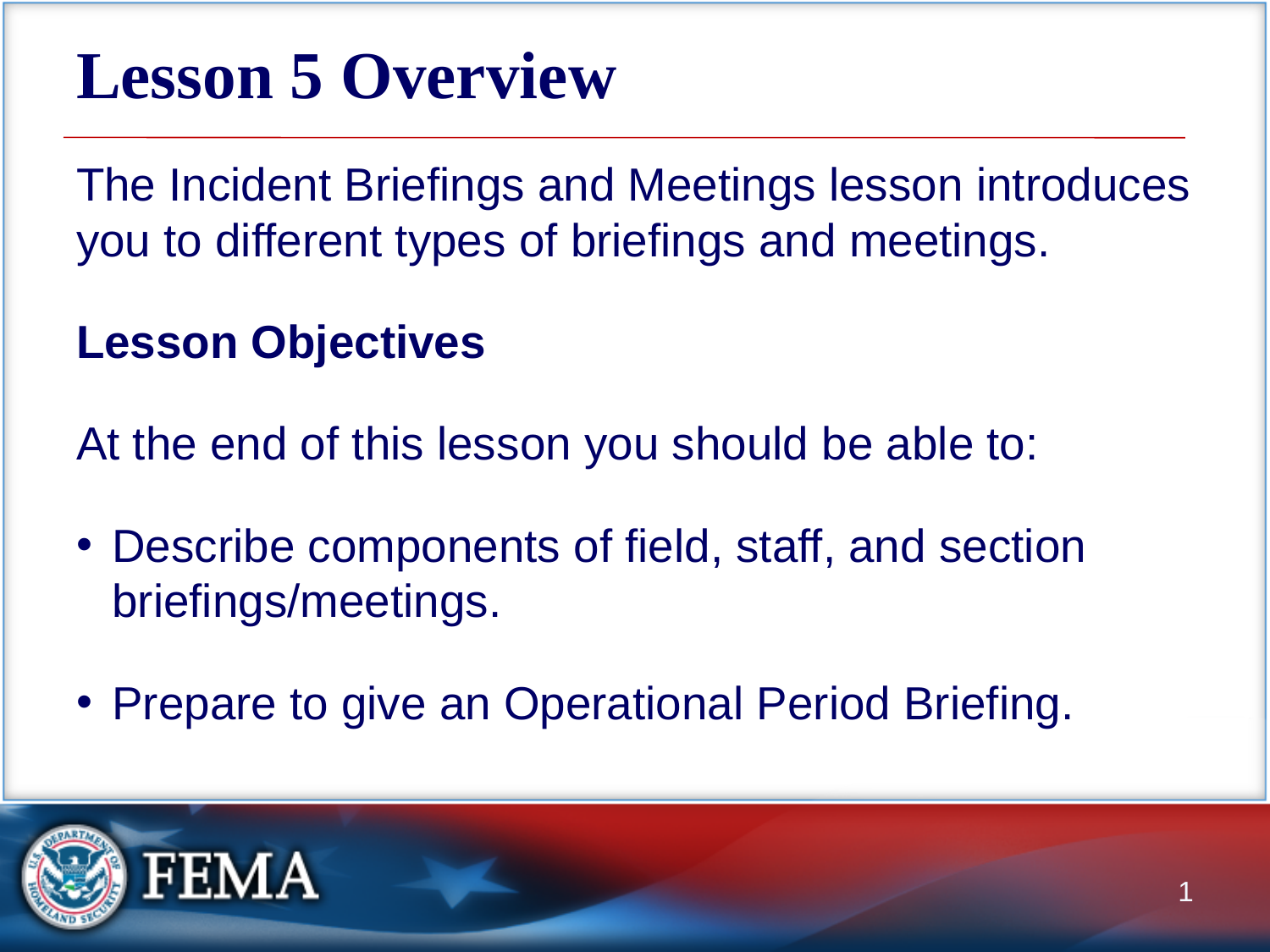

# Lesson 5 Overview
The Incident Briefings and Meetings lesson introduces you to different types of briefings and meetings.
Lesson Objectives
At the end of this lesson you should be able to:
Describe components of field, staff, and section briefings/meetings.
Prepare to give an Operational Period Briefing.
1